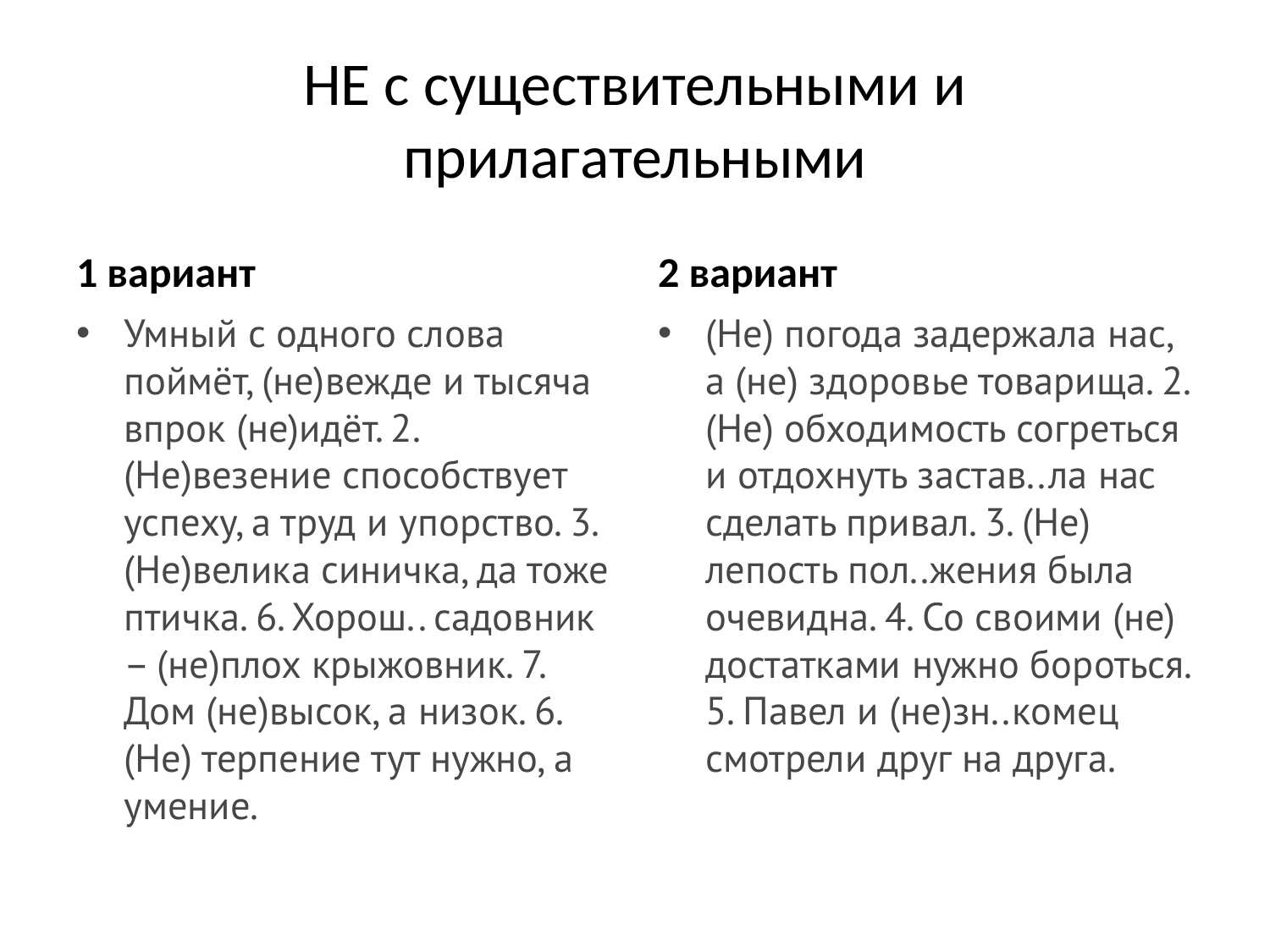

# НЕ с существительными и прилагательными
1 вариант
2 вариант
Умный с одного слова поймёт, (не)вежде и тысяча впрок (не)идёт. 2. (Не)везение способствует успеху, а труд и упорство. 3. (Не)велика синичка, да тоже птичка. 6. Хорош.. садовник – (не)плох крыжовник. 7. Дом (не)высок, а низок. 6. (Не) терпение тут нужно, а умение.

(Не) погода задержала нас, а (не) здоровье товарища. 2. (Не) обходимость согреться и отдохнуть застав..ла нас сделать привал. 3. (Не) лепость пол..жения была очевидна. 4. Со своими (не) достатками нужно бороться. 5. Павел и (не)зн..комец смотрели друг на друга.